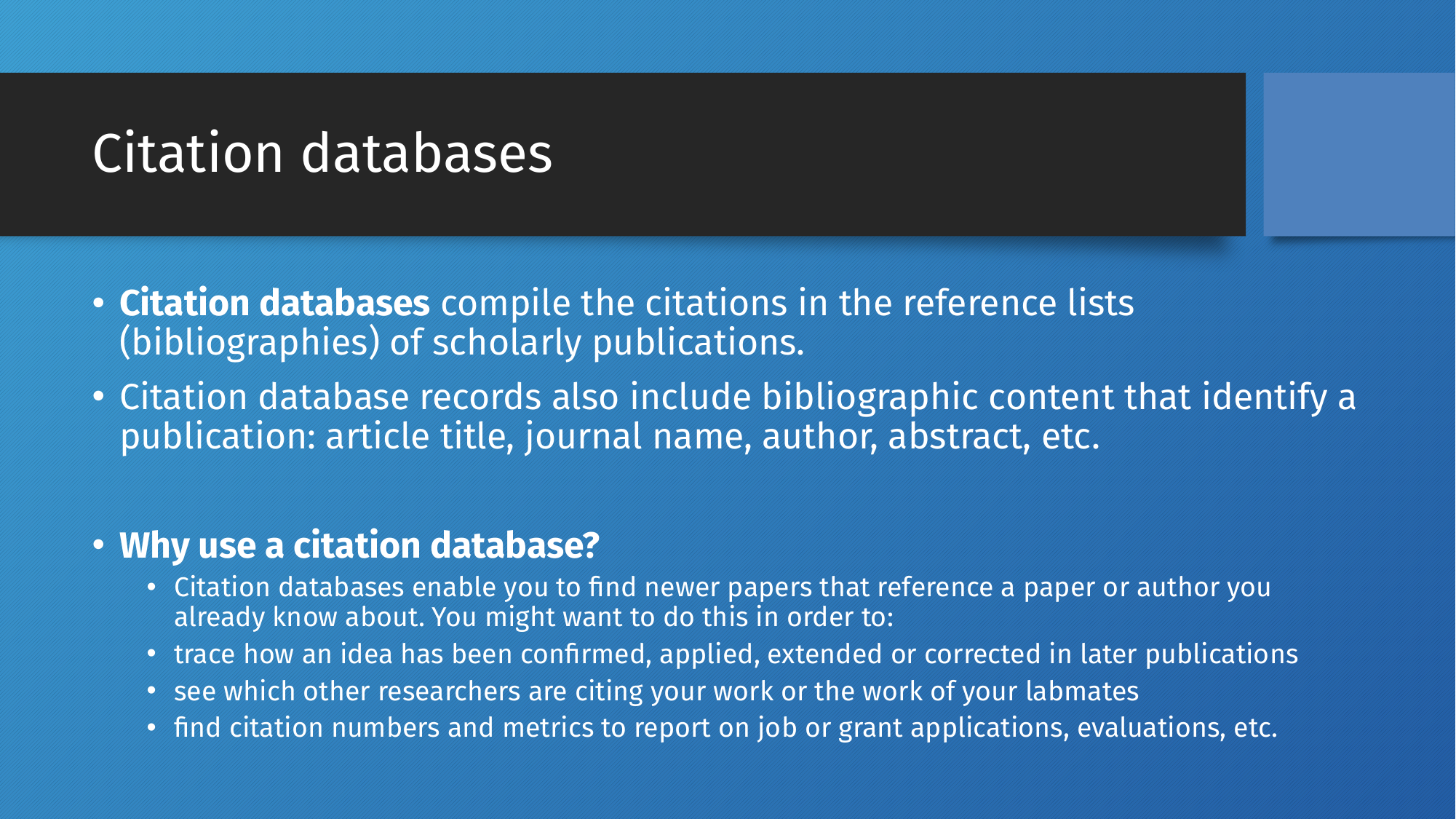

# Citation databases
Citation databases compile the citations in the reference lists (bibliographies) of scholarly publications.
Citation database records also include bibliographic content that identify a publication: article title, journal name, author, abstract, etc.

Why use a citation database?
Citation databases enable you to find newer papers that reference a paper or author you already know about. You might want to do this in order to:
trace how an idea has been confirmed, applied, extended or corrected in later publications
see which other researchers are citing your work or the work of your labmates
find citation numbers and metrics to report on job or grant applications, evaluations, etc.